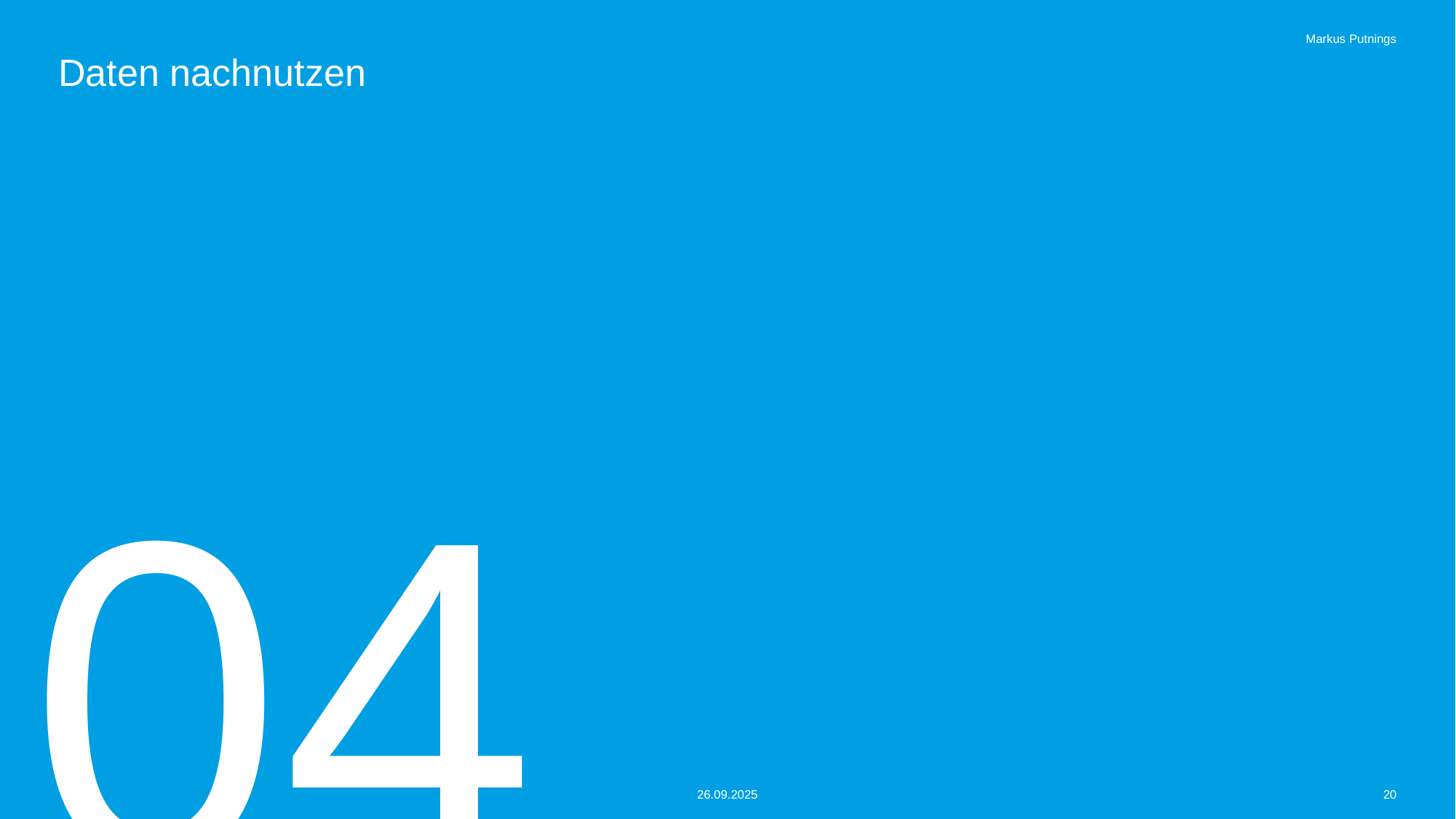

Markus Putnings
# Daten nachnutzen
04
26.09.2025

20